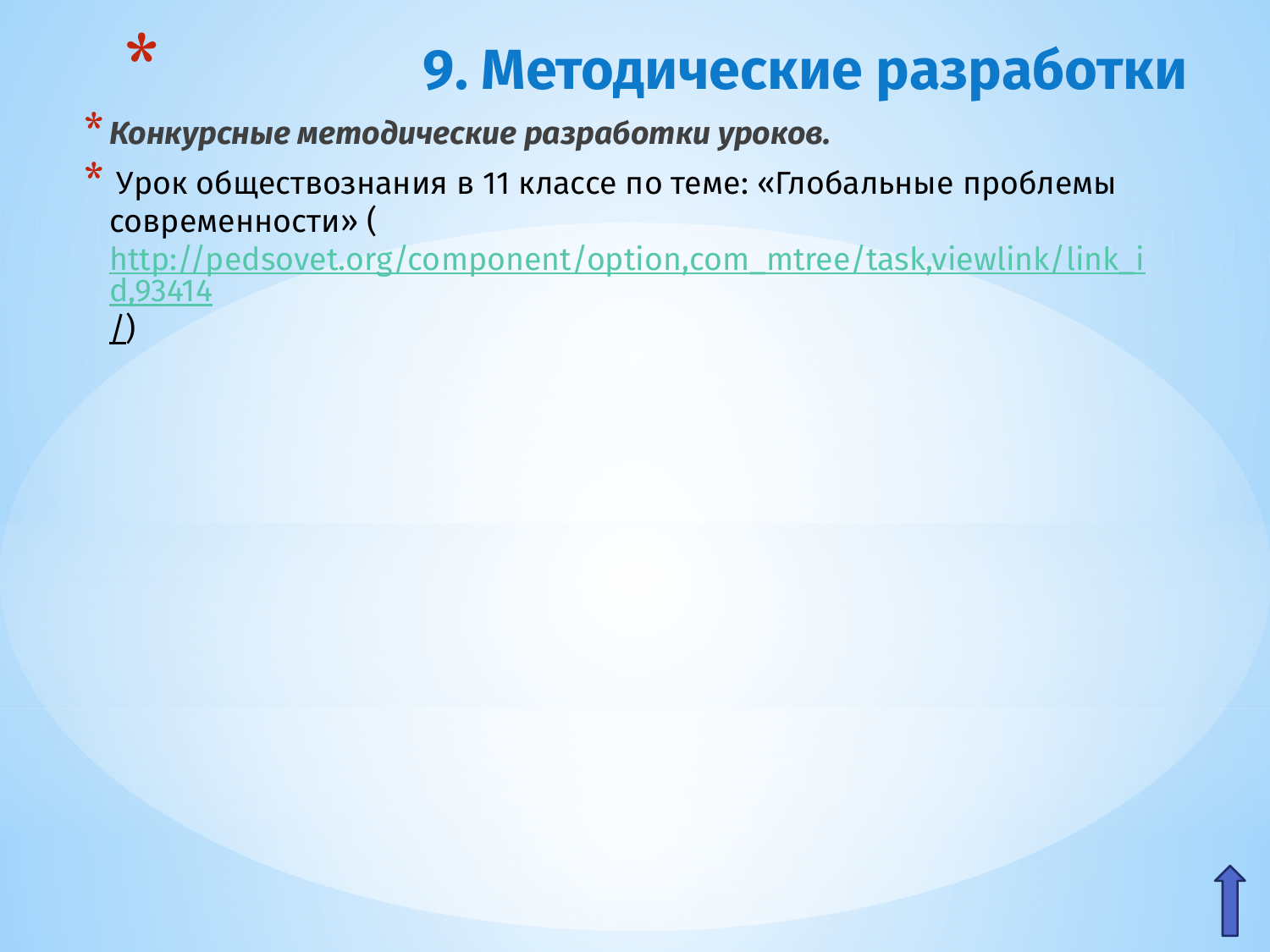

# 9. Методические разработки
Конкурсные методические разработки уроков.
 Урок обществознания в 11 классе по теме: «Глобальные проблемы современности» (http://pedsovet.org/component/option,com_mtree/task,viewlink/link_id,93414/)